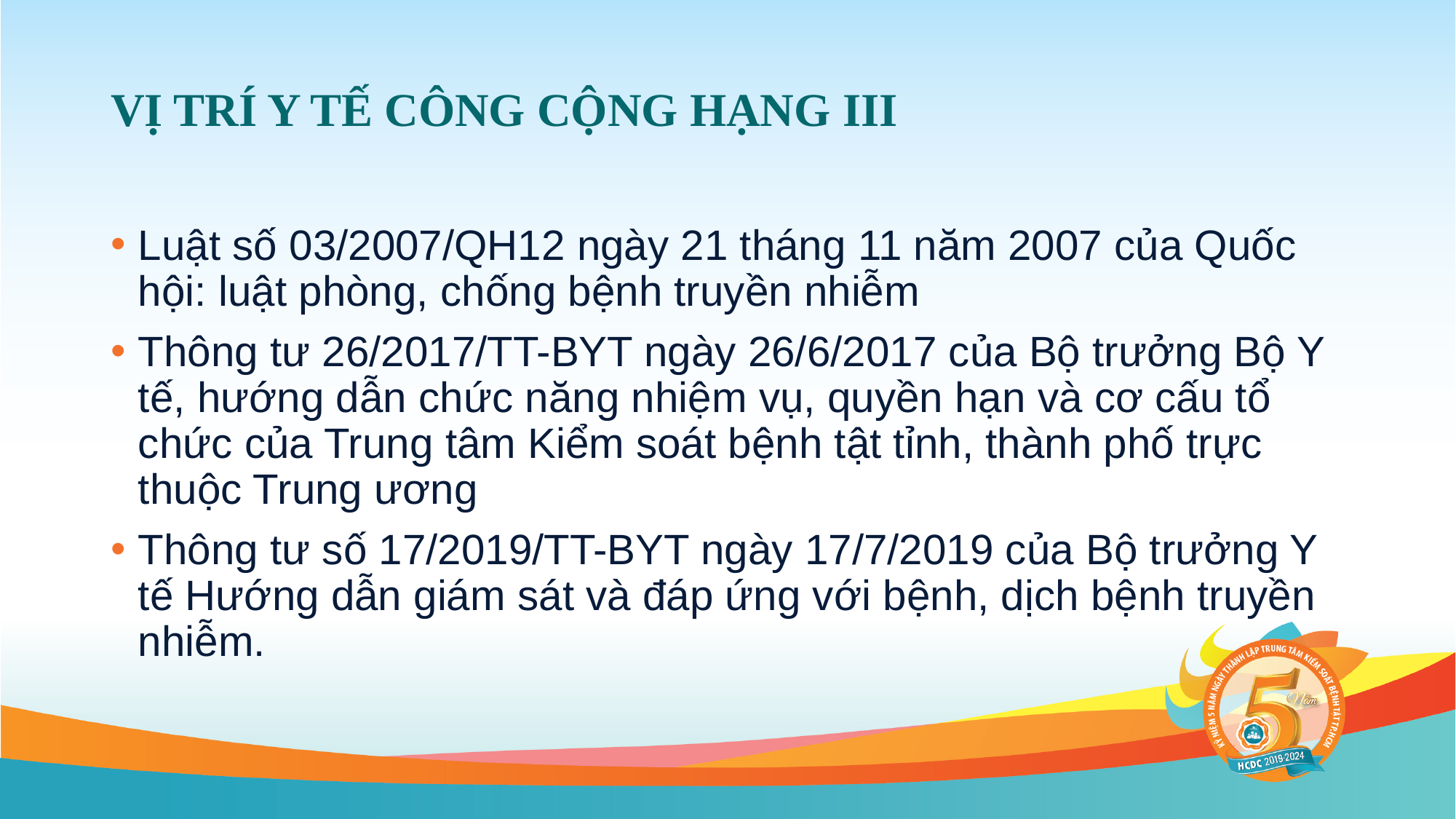

# VỊ TRÍ Y TẾ CÔNG CỘNG HẠNG III
Luật số 03/2007/QH12 ngày 21 tháng 11 năm 2007 của Quốc hội: luật phòng, chống bệnh truyền nhiễm
Thông tư 26/2017/TT-BYT ngày 26/6/2017 của Bộ trưởng Bộ Y tế, hướng dẫn chức năng nhiệm vụ, quyền hạn và cơ cấu tổ chức của Trung tâm Kiểm soát bệnh tật tỉnh, thành phố trực thuộc Trung ương
Thông tư số 17/2019/TT-BYT ngày 17/7/2019 của Bộ trưởng Y tế Hướng dẫn giám sát và đáp ứng với bệnh, dịch bệnh truyền nhiễm.